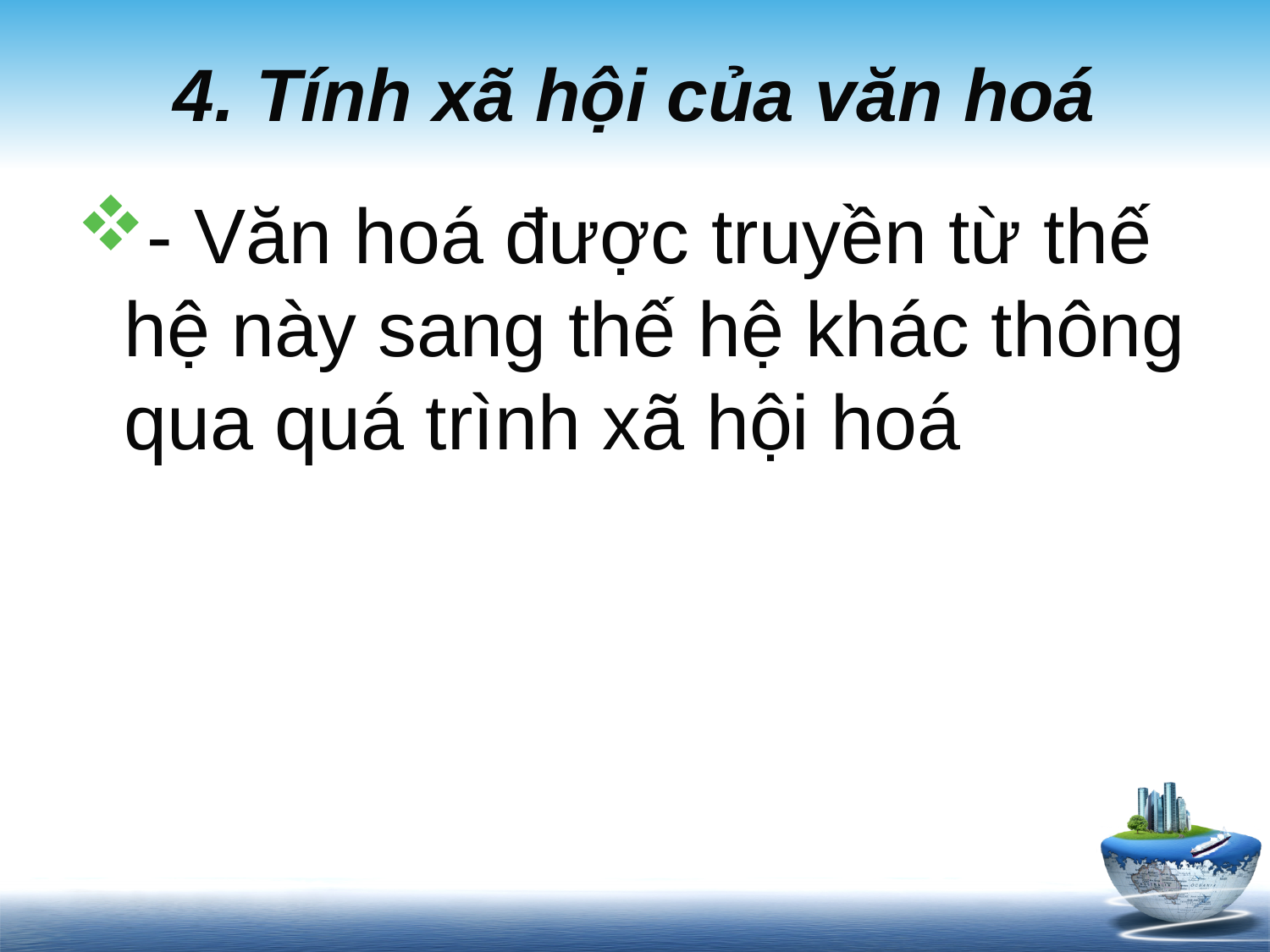

# 4. Tính xã hội của văn hoá
- Văn hoá được truyền từ thế hệ này sang thế hệ khác thông qua quá trình xã hội hoá